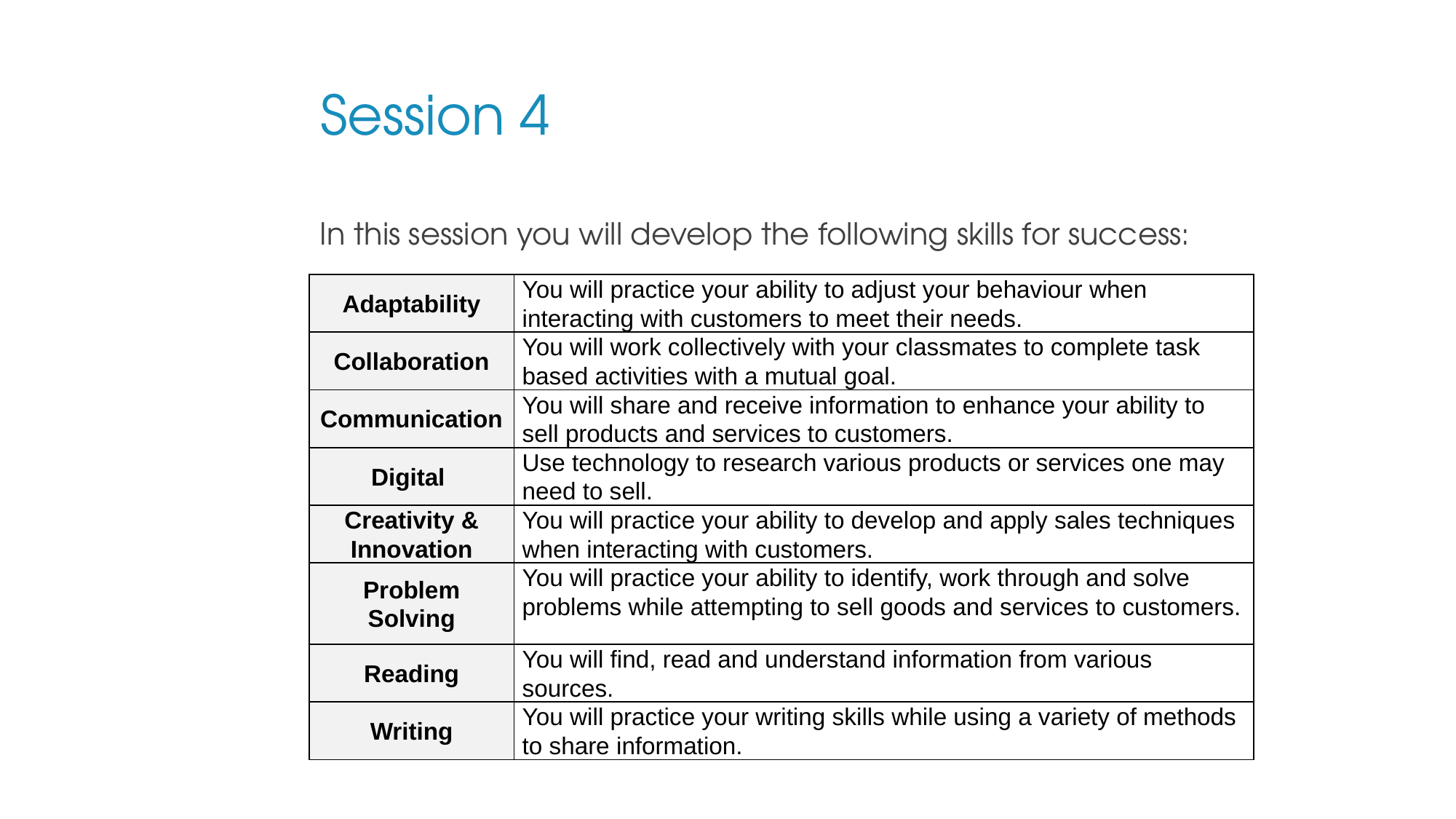

# Session 4
In this session you will develop the following skills for success:

| Adaptability | You will practice your ability to adjust your behaviour when interacting with customers to meet their needs. |
| --- | --- |
| Collaboration | You will work collectively with your classmates to complete task based activities with a mutual goal. |
| Communication | You will share and receive information to enhance your ability to sell products and services to customers. |
| Digital | Use technology to research various products or services one may need to sell. |
| Creativity & Innovation | You will practice your ability to develop and apply sales techniques when interacting with customers. |
| Problem Solving | You will practice your ability to identify, work through and solve problems while attempting to sell goods and services to customers. |
| Reading | You will find, read and understand information from various sources. |
| Writing | You will practice your writing skills while using a variety of methods to share information. |